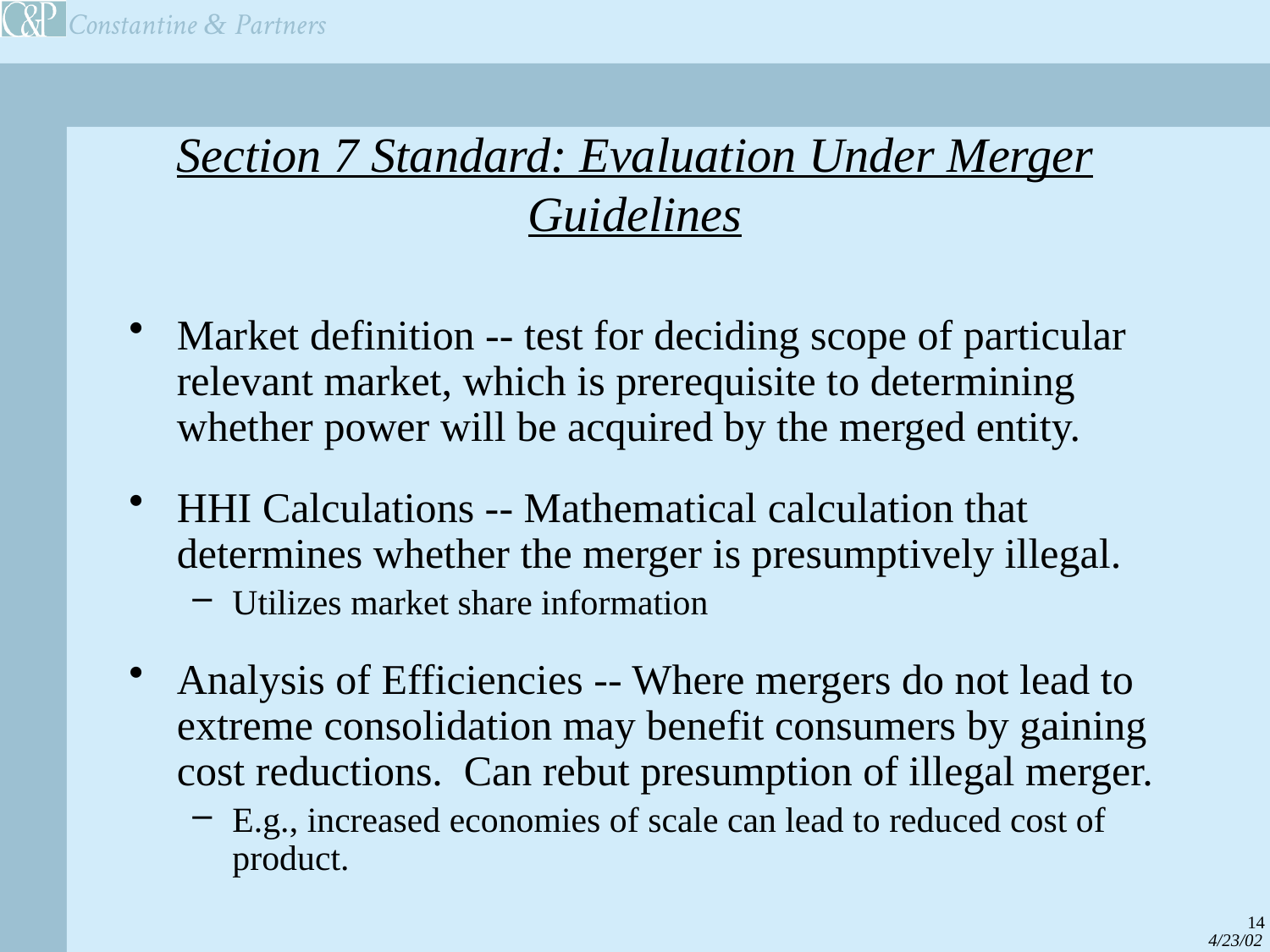

# Section 7 Standard: Evaluation Under Merger Guidelines
Market definition -- test for deciding scope of particular relevant market, which is prerequisite to determining whether power will be acquired by the merged entity.

HHI Calculations -- Mathematical calculation that determines whether the merger is presumptively illegal.
Utilizes market share information

Analysis of Efficiencies -- Where mergers do not lead to extreme consolidation may benefit consumers by gaining cost reductions.  Can rebut presumption of illegal merger.
E.g., increased economies of scale can lead to reduced cost of product.